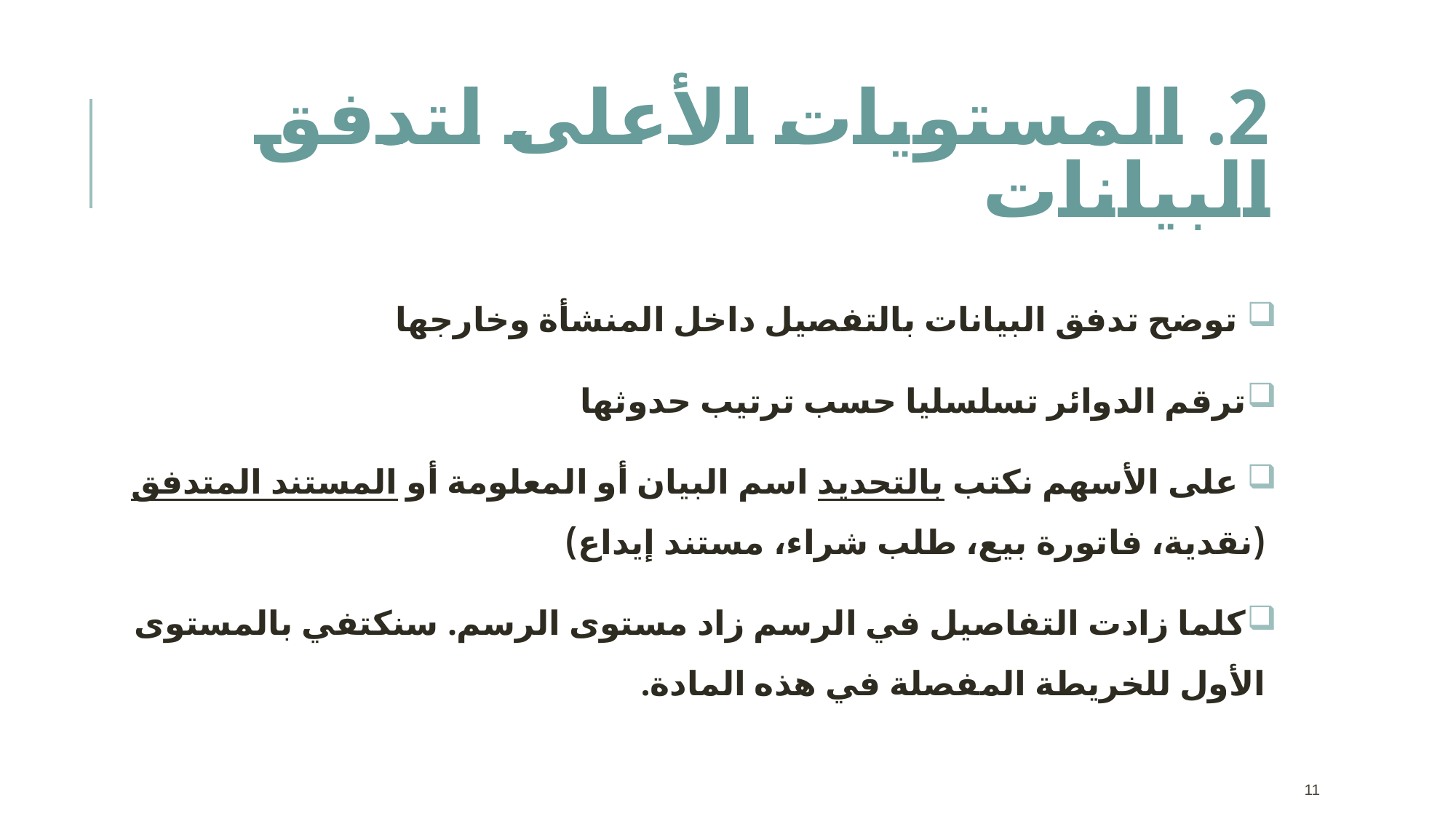

# 2. المستويات الأعلى لتدفق البيانات
 توضح تدفق البيانات بالتفصيل داخل المنشأة وخارجها
ترقم الدوائر تسلسليا حسب ترتيب حدوثها
 على الأسهم نكتب بالتحديد اسم البيان أو المعلومة أو المستند المتدفق (نقدية، فاتورة بيع، طلب شراء، مستند إيداع)
كلما زادت التفاصيل في الرسم زاد مستوى الرسم. سنكتفي بالمستوى الأول للخريطة المفصلة في هذه المادة.

11